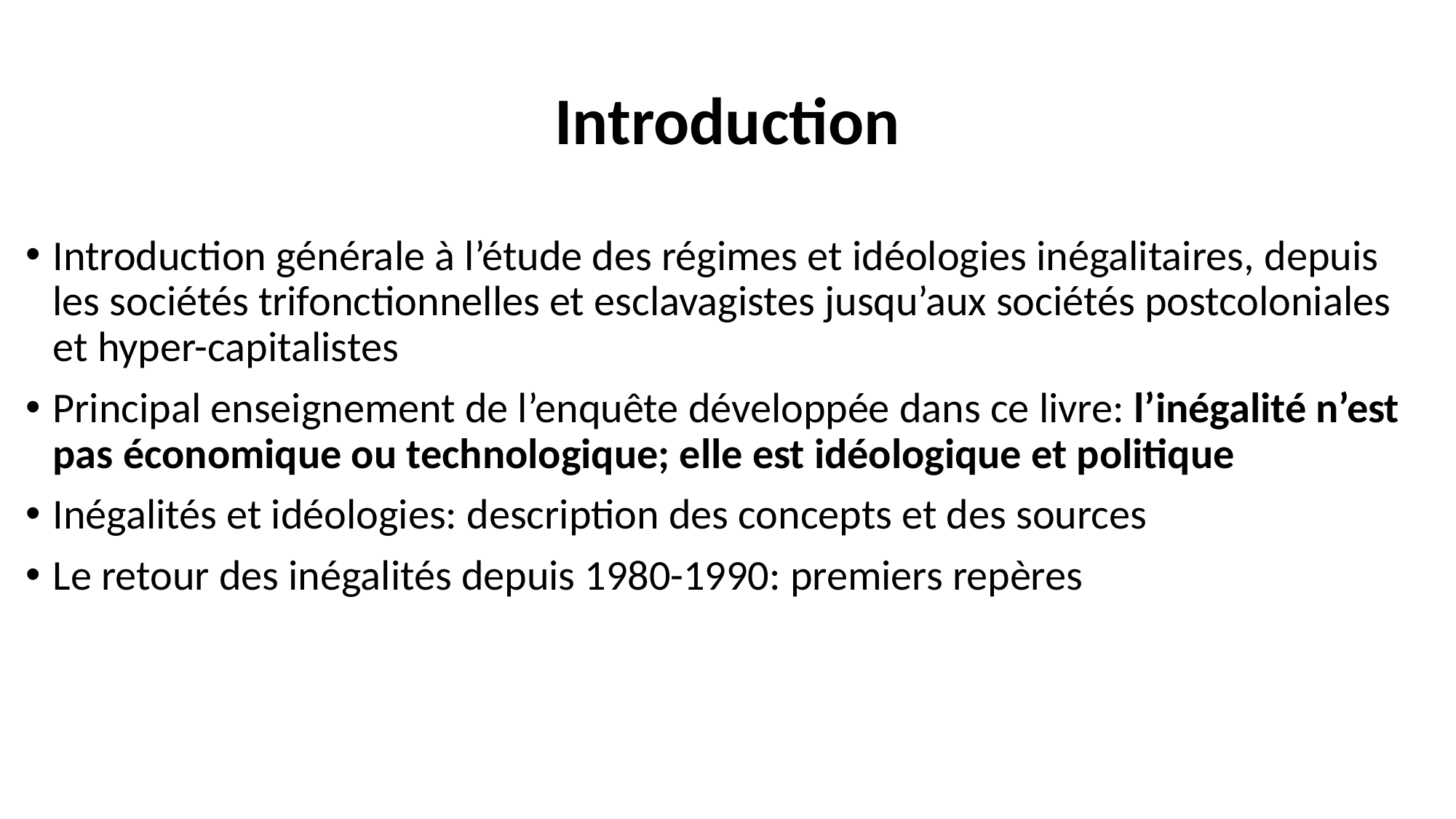

# Introduction
Introduction générale à l’étude des régimes et idéologies inégalitaires, depuis les sociétés trifonctionnelles et esclavagistes jusqu’aux sociétés postcoloniales et hyper-capitalistes
Principal enseignement de l’enquête développée dans ce livre: l’inégalité n’est pas économique ou technologique; elle est idéologique et politique
Inégalités et idéologies: description des concepts et des sources
Le retour des inégalités depuis 1980-1990: premiers repères